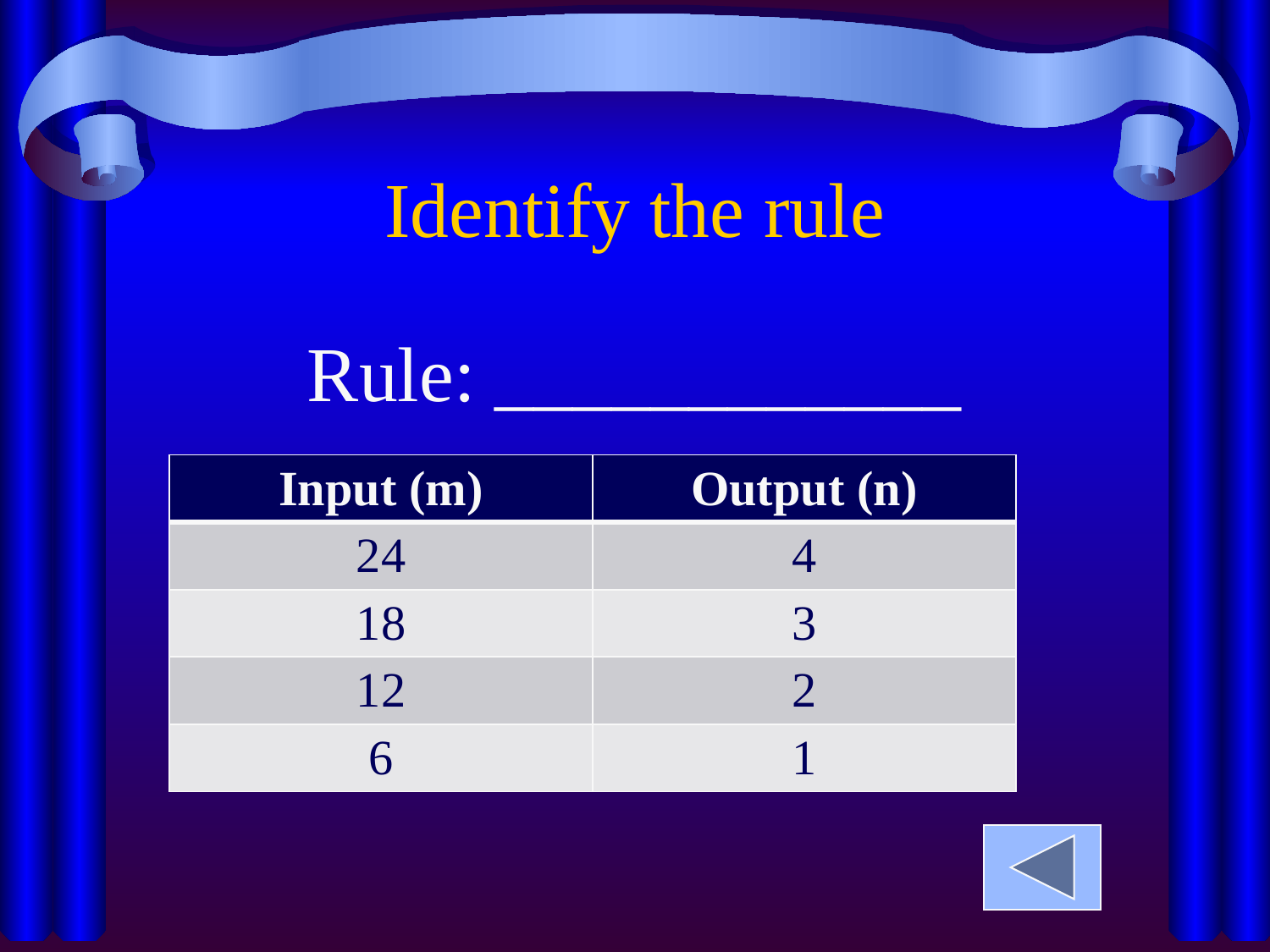

Identify the rule
Rule: ____________
| Input (m) | Output (n) |
| --- | --- |
| 24 | 4 |
| 18 | 3 |
| 12 | 2 |
| 6 | 1 |